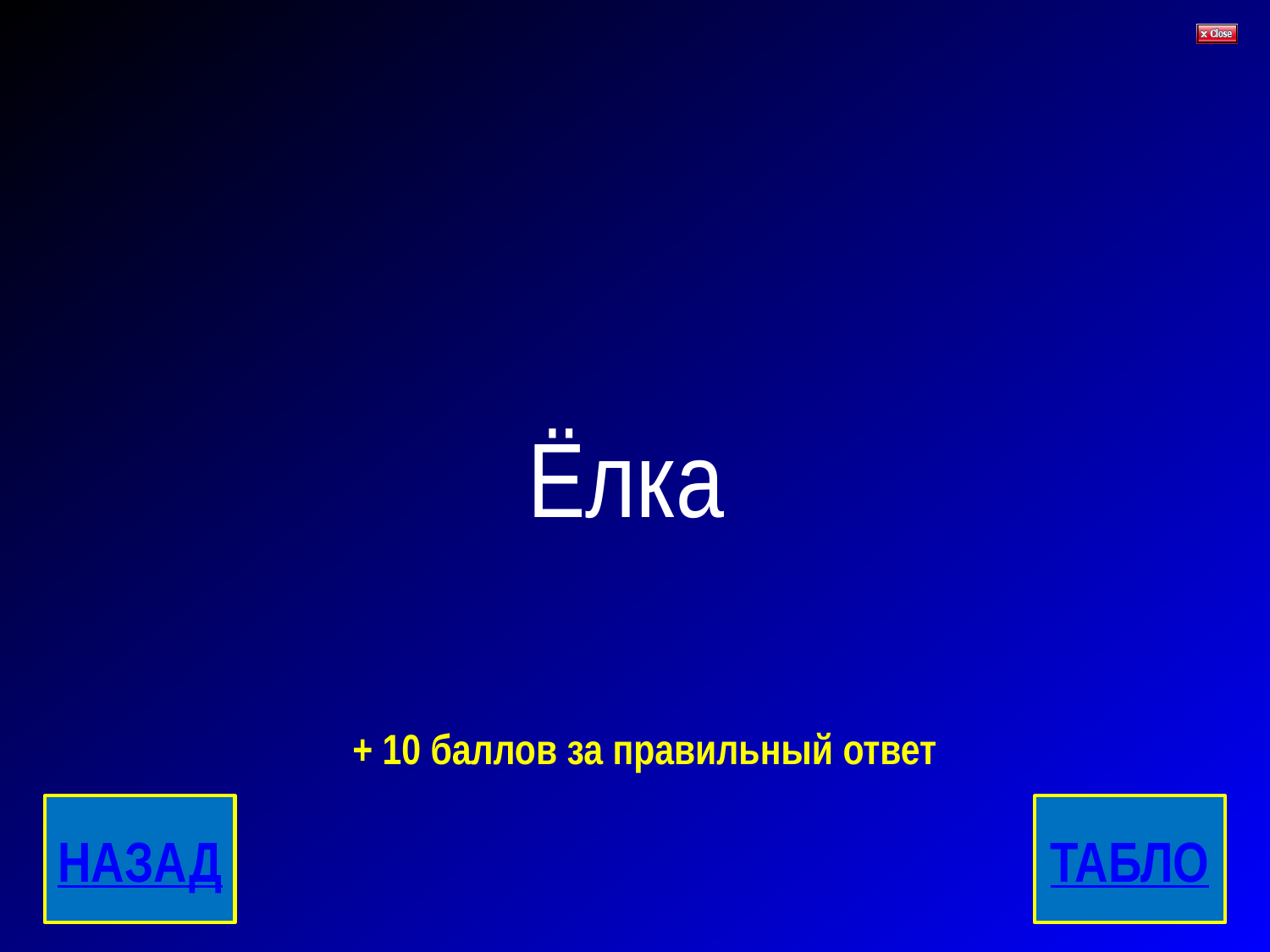

# Ёлка
+ 10 баллов за правильный ответ
НАЗАД
ТАБЛО